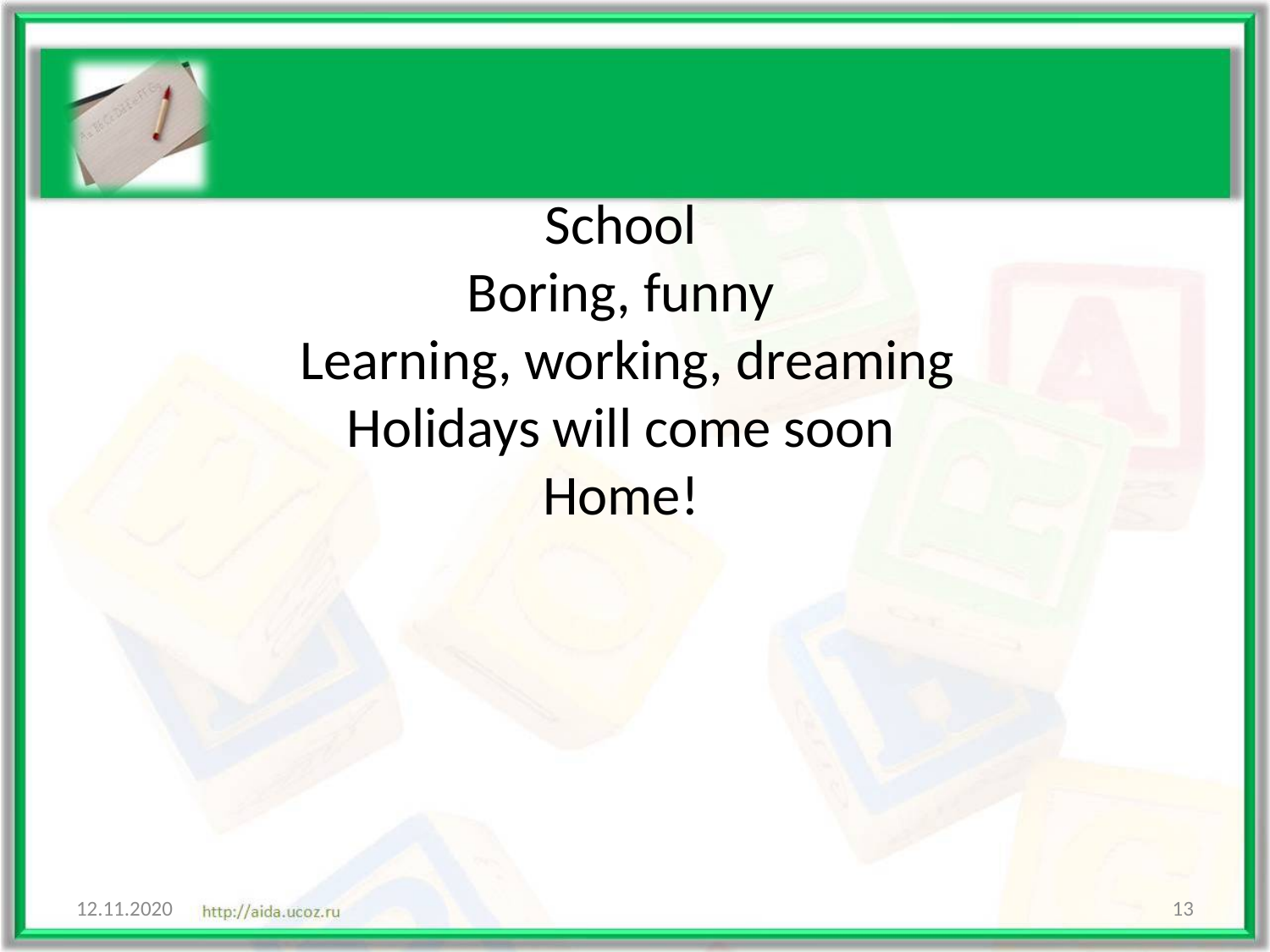

# School Boring, funny Learning, working, dreaming Holidays will come soon Home!
12.11.2020
13